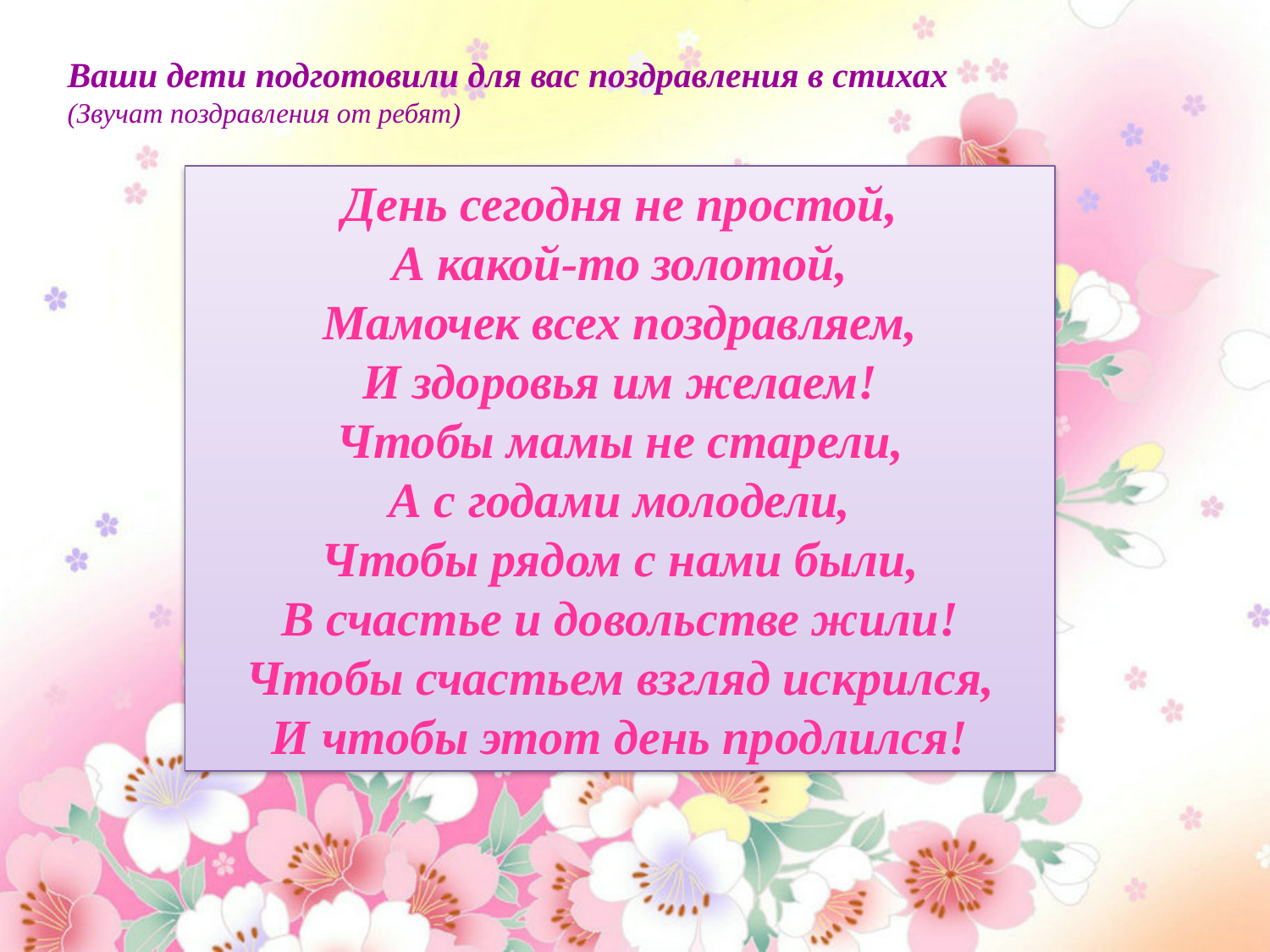

Ваши дети подготовили для вас поздравления в стихах
(Звучат поздравления от ребят)
День сегодня не простой,
А какой-то золотой,
Мамочек всех поздравляем,
И здоровья им желаем!
Чтобы мамы не старели,
А с годами молодели,
Чтобы рядом с нами были,
В счастье и довольстве жили!
Чтобы счастьем взгляд искрился,
И чтобы этот день продлился!